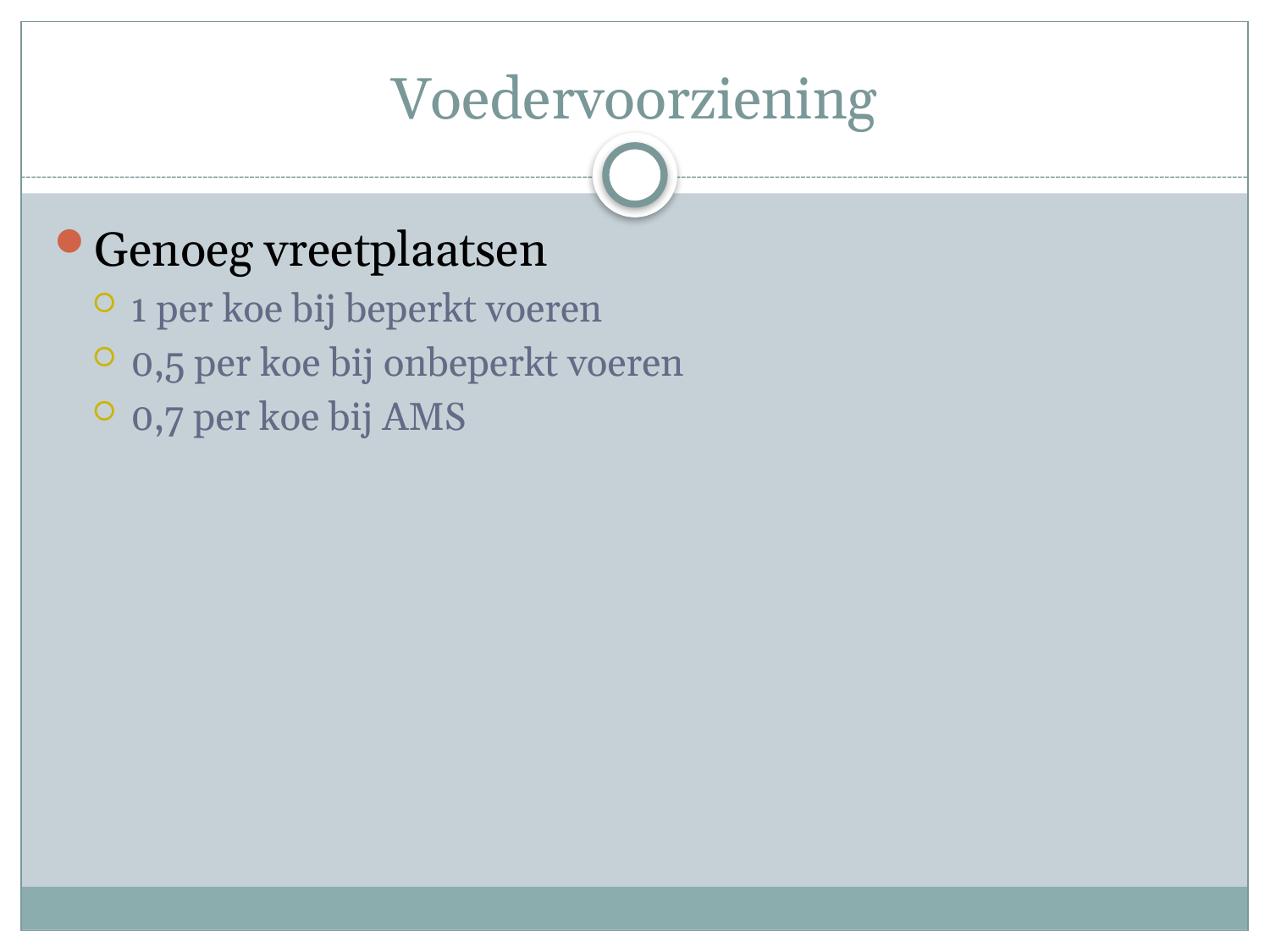

# Voedervoorziening
Genoeg vreetplaatsen
1 per koe bij beperkt voeren
0,5 per koe bij onbeperkt voeren
0,7 per koe bij AMS